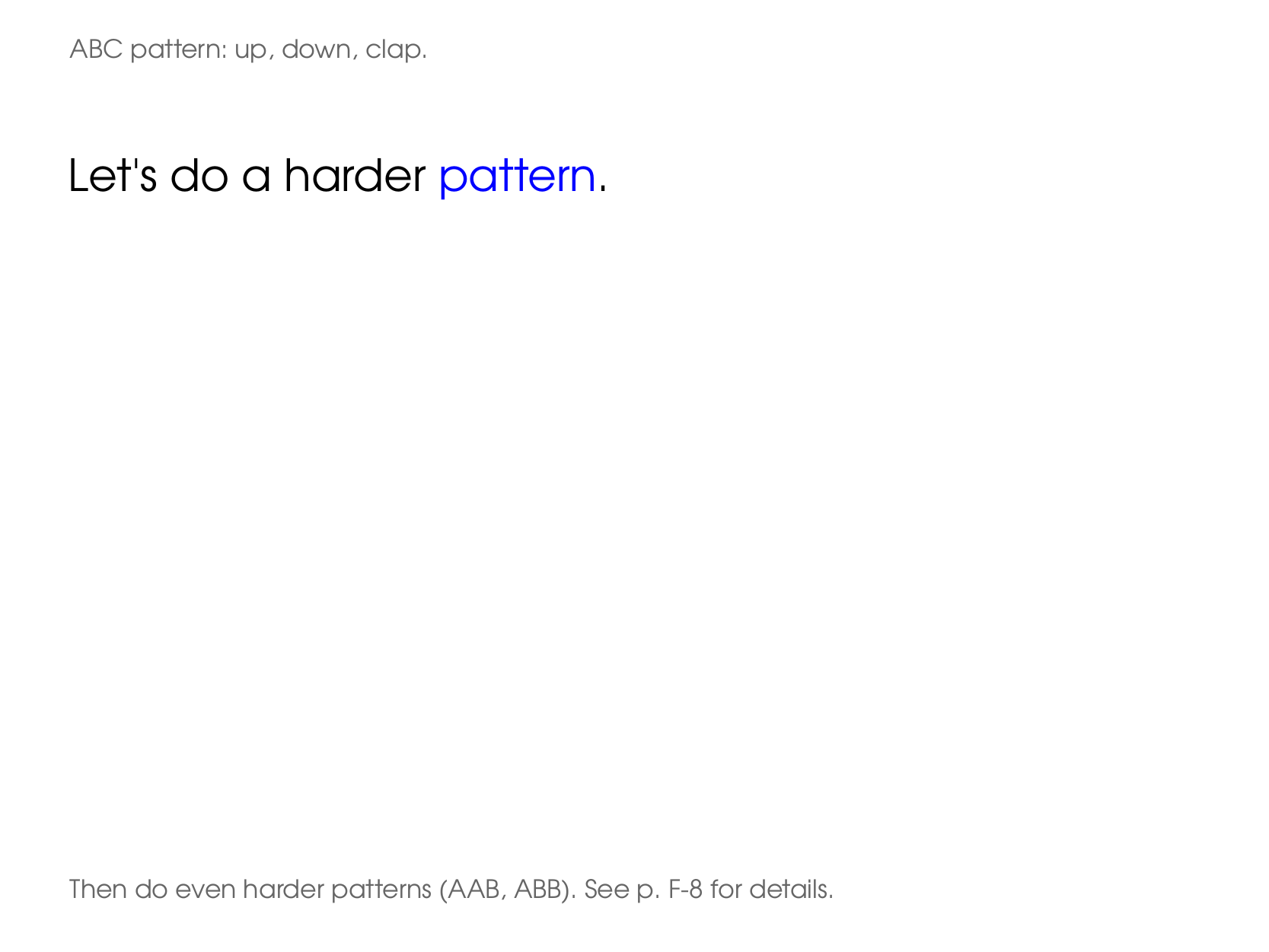

ABC pattern: up, down, clap.
Let's do a harder pattern.
Then do even harder patterns (AAB, ABB). See p. F-8 for details.